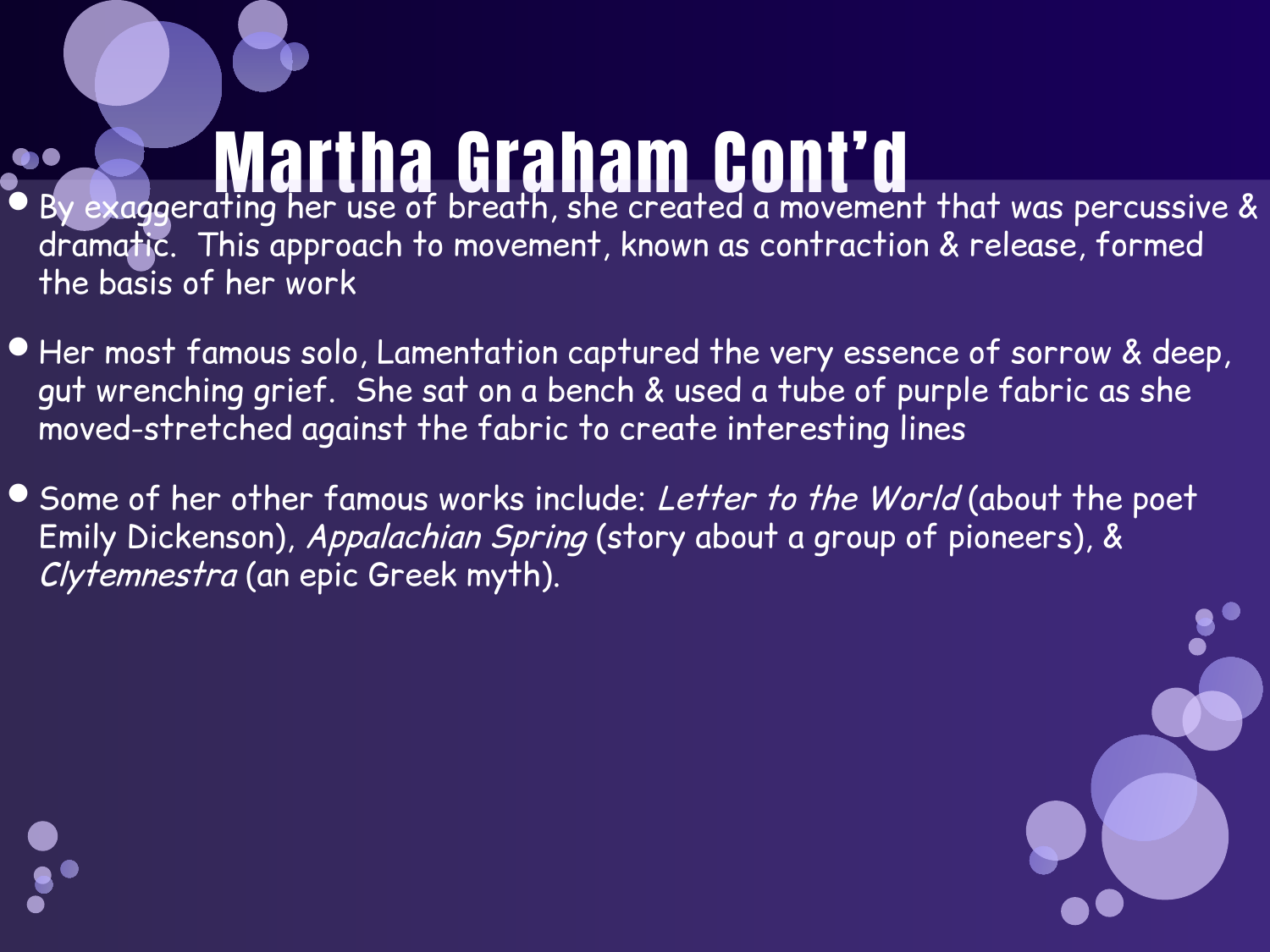

# Martha Graham Cont’d
By exaggerating her use of breath, she created a movement that was percussive & dramatic.  This approach to movement, known as contraction & release, formed the basis of her work
Her most famous solo, Lamentation captured the very essence of sorrow & deep, gut wrenching grief.  She sat on a bench & used a tube of purple fabric as she moved-stretched against the fabric to create interesting lines
Some of her other famous works include: Letter to the World (about the poet Emily Dickenson), Appalachian Spring (story about a group of pioneers), & Clytemnestra (an epic Greek myth).